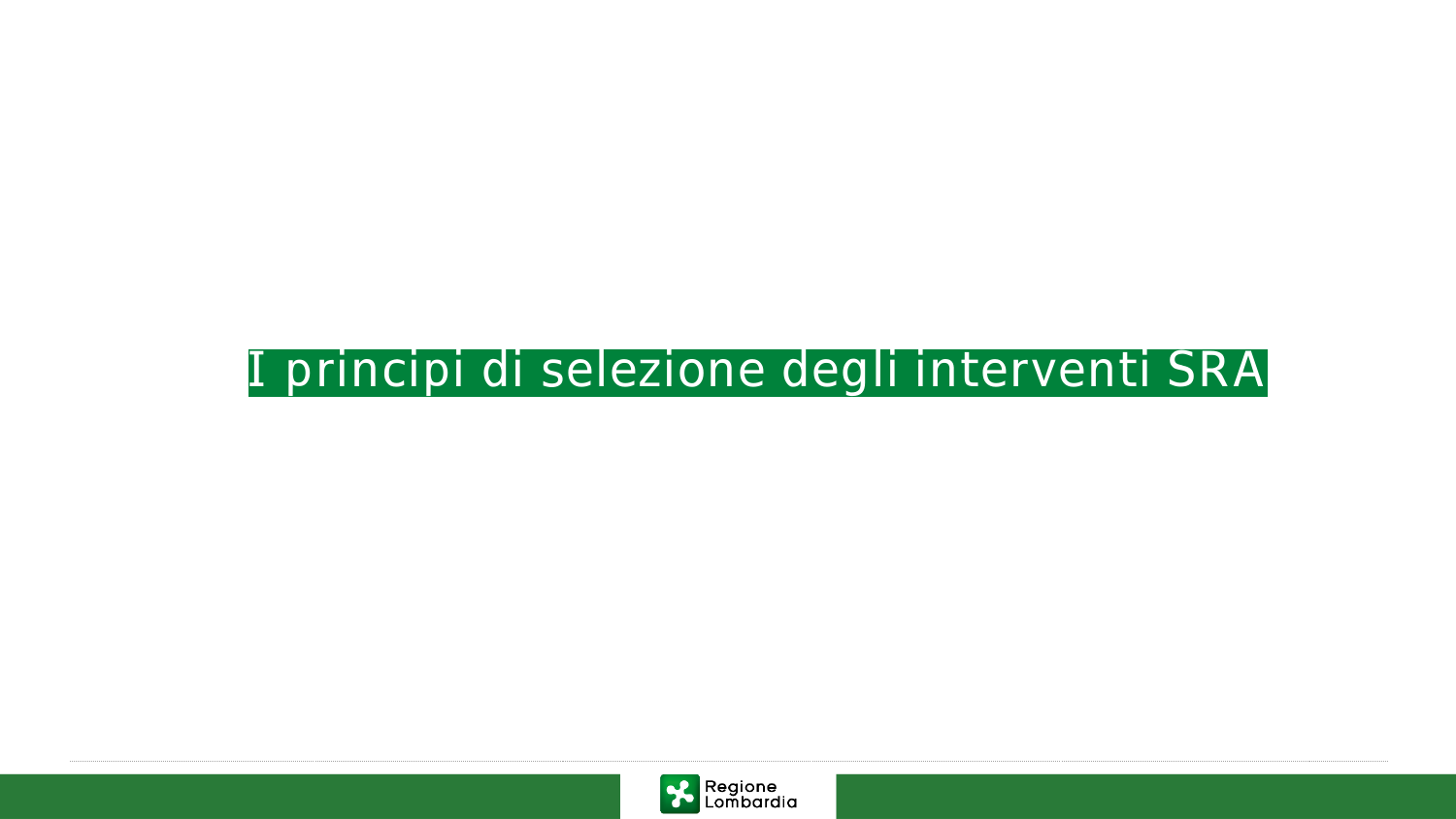

I principi di selezione degli interventi SRA